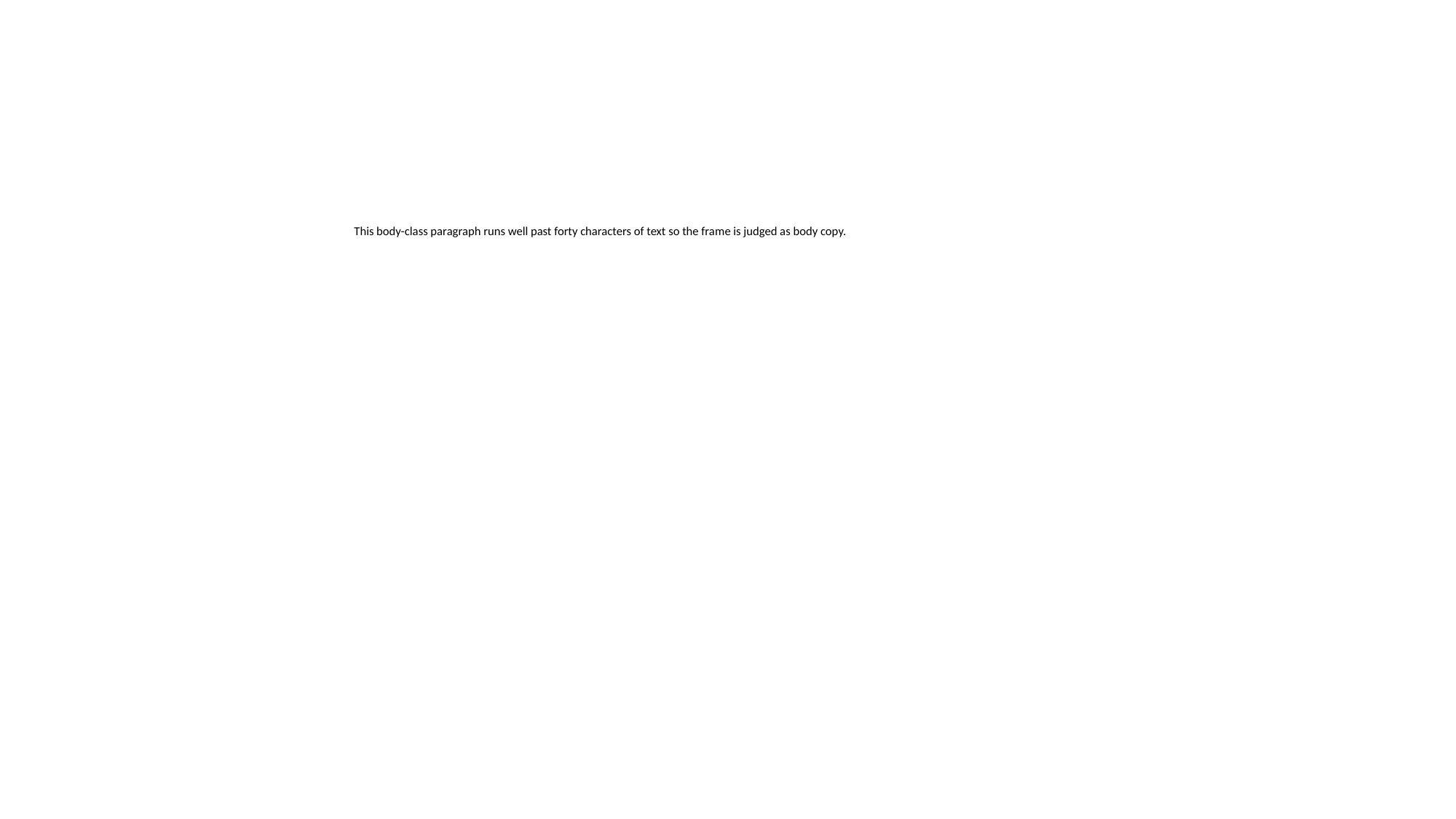

This body-class paragraph runs well past forty characters of text so the frame is judged as body copy.